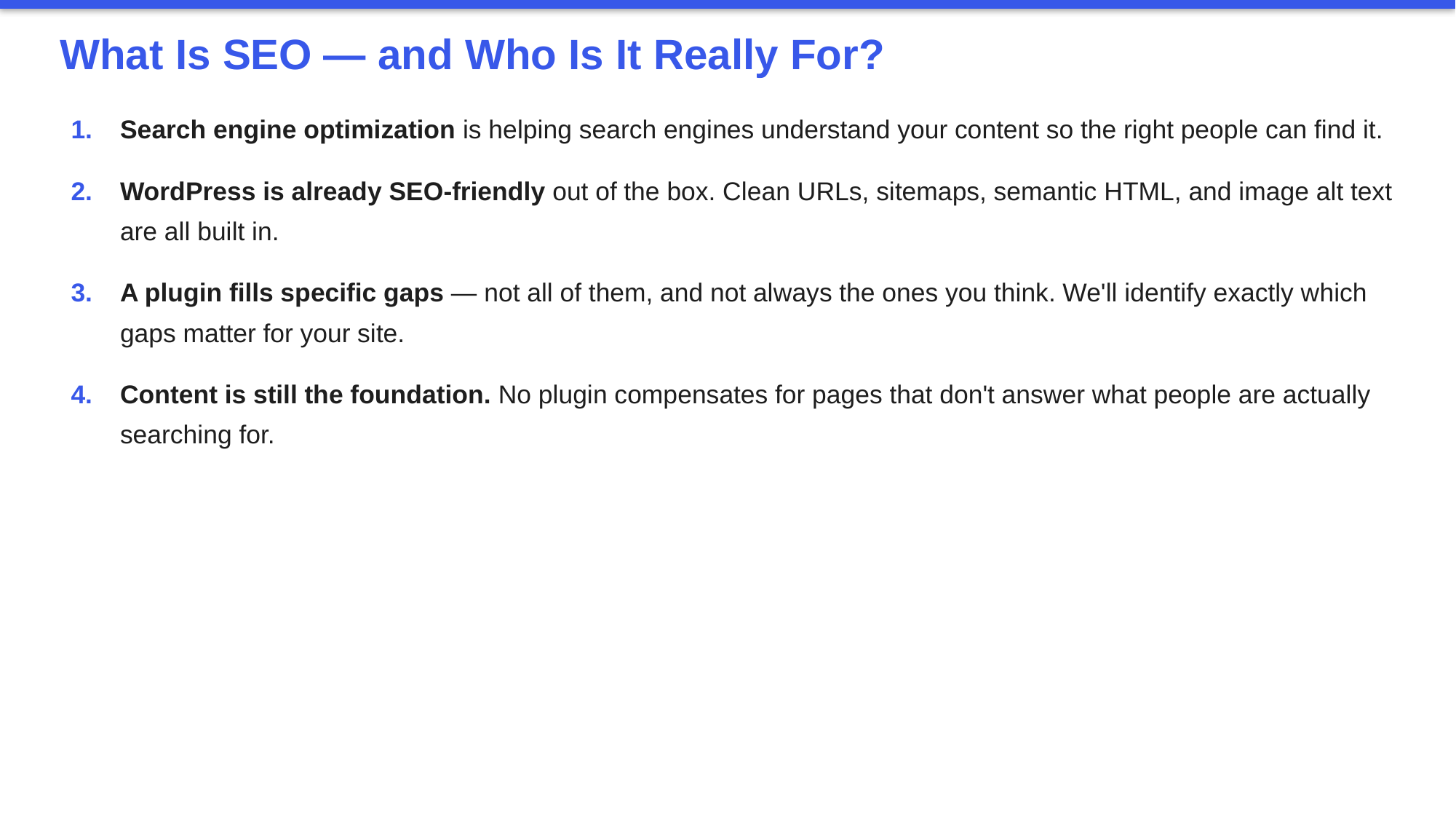

What Is SEO — and Who Is It Really For?
1.	Search engine optimization is helping search engines understand your content so the right people can find it.
2.	WordPress is already SEO-friendly out of the box. Clean URLs, sitemaps, semantic HTML, and image alt text are all built in.
3.	A plugin fills specific gaps — not all of them, and not always the ones you think. We'll identify exactly which gaps matter for your site.
4.	Content is still the foundation. No plugin compensates for pages that don't answer what people are actually searching for.